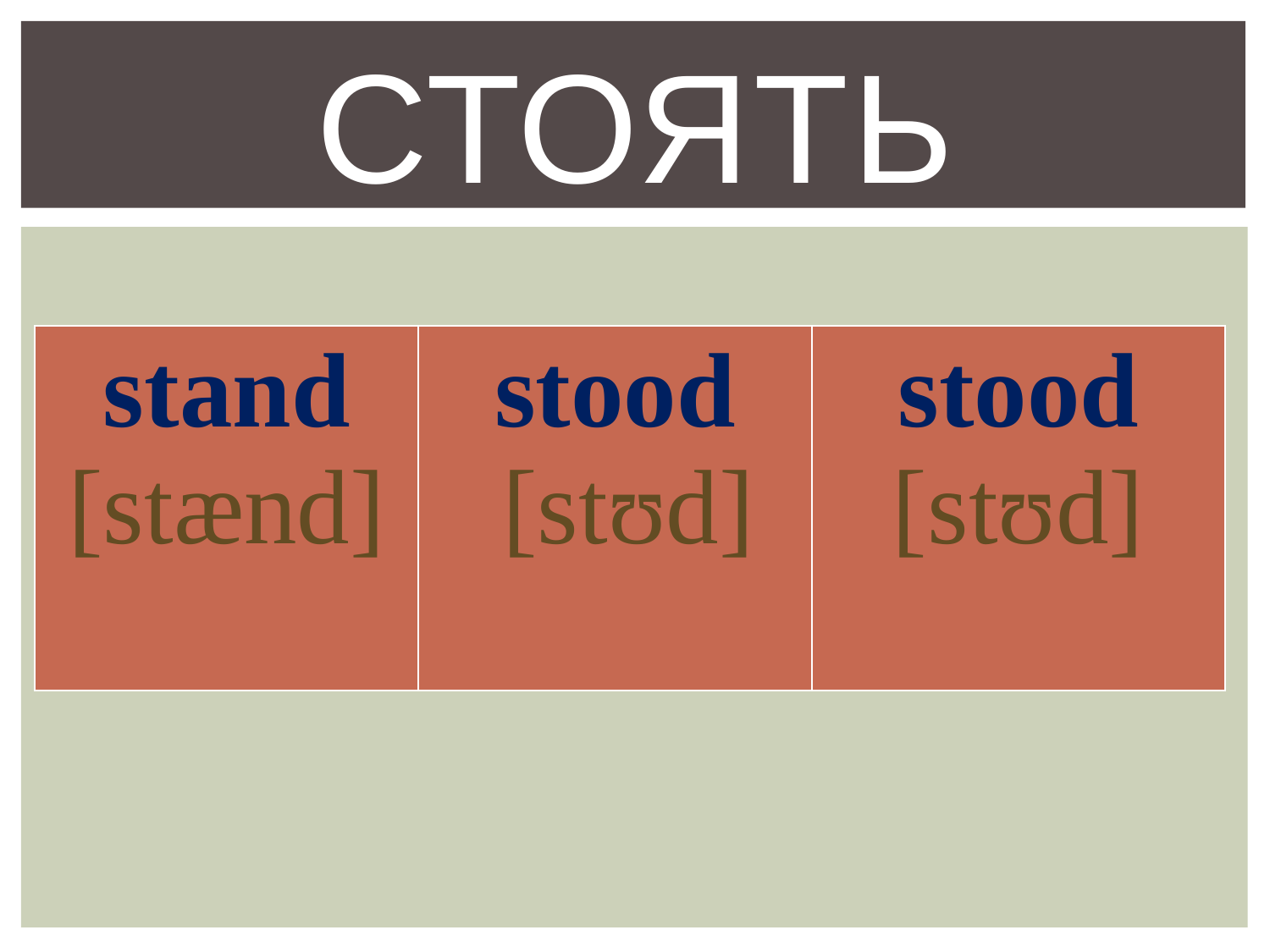

# стоять
| stand [stænd] | stood [stʊd] | stood [stʊd] |
| --- | --- | --- |